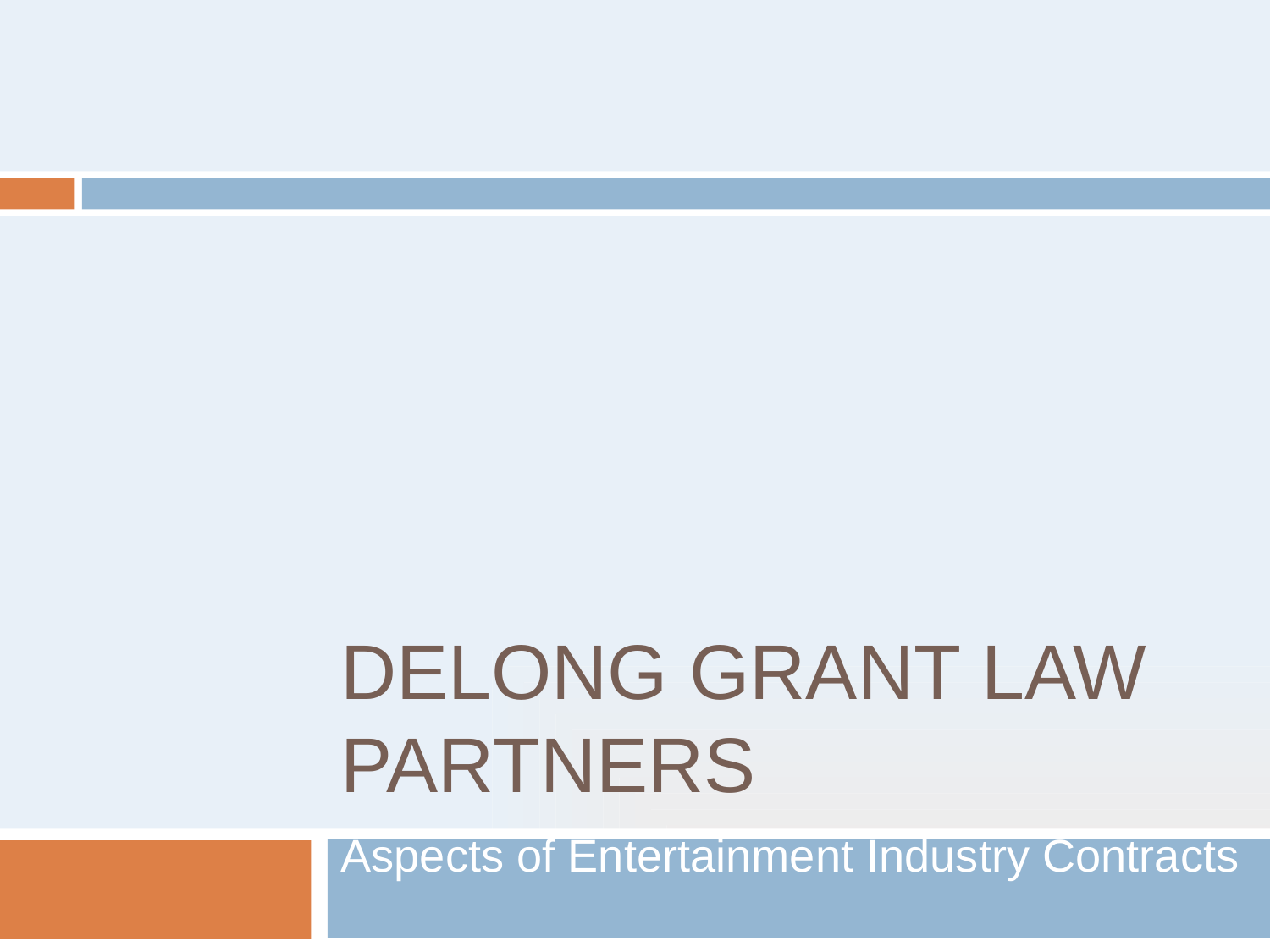

# DeLong Grant Law Partners
Aspects of Entertainment Industry Contracts